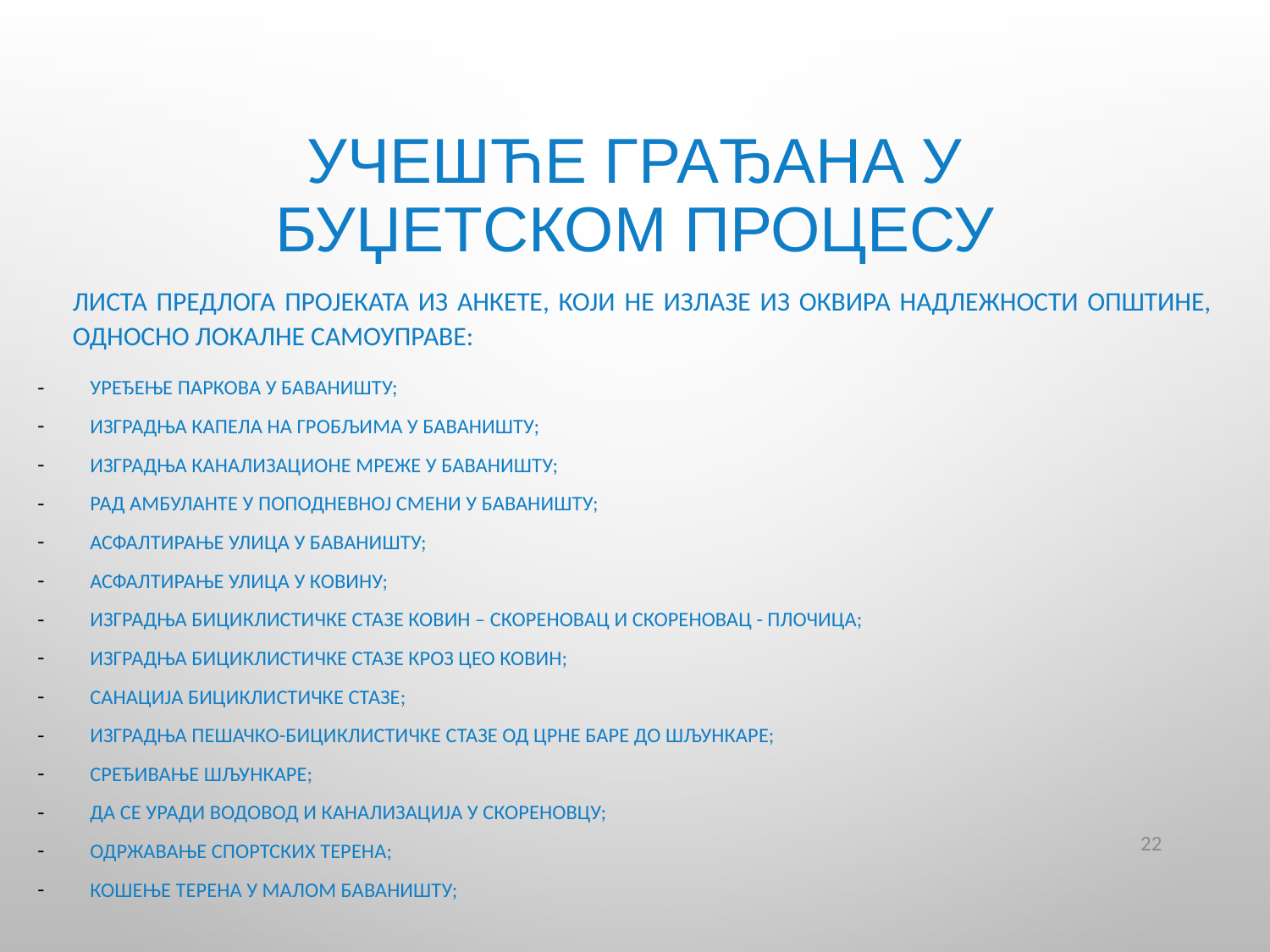

# Учешће грађана у буџетском процесу
листА предлога ПРОЈЕКАТА ИЗ АНКЕТЕ, који не излазе из оквира надлежности општине, односно локалне самоуправе:
Уређење паркова у Баваништу;
Изградња капела на гробљима у Баваништу;
Изградња канализационе мреже у Баваништу;
Рад амбуланте у поподневној смени у Баваништу;
Асфалтирање улица у Баваништу;
Асфалтирање улица у Ковину;
Изградња бициклистичке стазе Ковин – Скореновац и Скореновац - Плочица;
Изградња бициклистичке стазе кроз цео Ковин;
Санација бициклистичке стазе;
Изградња пешачко-бициклистичке стазе од Црне Баре до Шљункаре;
Сређивање Шљункаре;
Да се уради водовод и канализација у Скореновцу;
Одржавање спортских терена;
Кошење терена у Малом Баваништу;

22